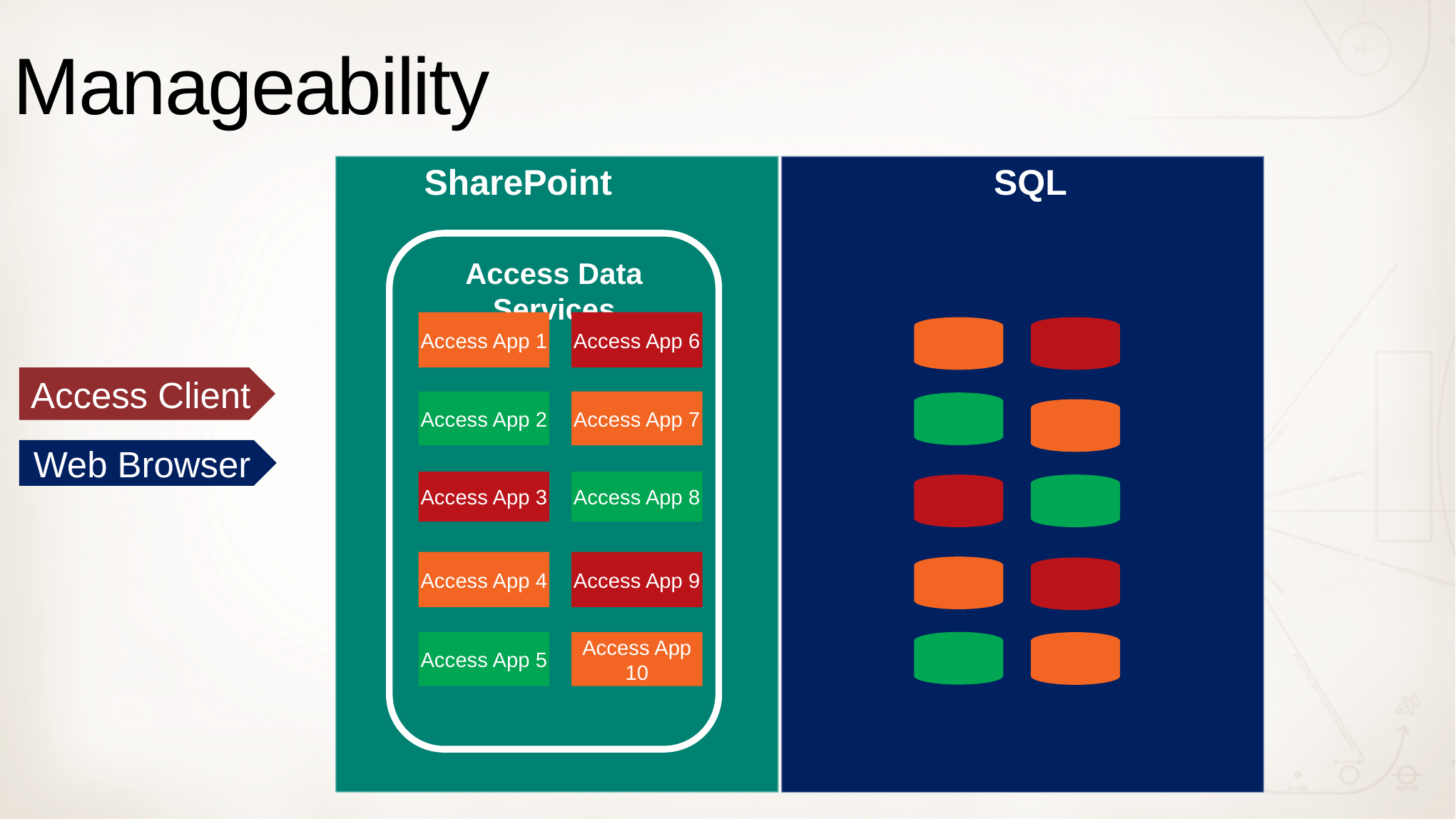

# Manageability
SharePoint 		                         SQL

Access Data Services
Access App 1
Access App 6

Access Client
Access App 2
Access App 7

Web Browser
Access App 3
Access App 8

Access App 4
Access App 9

Access App 5
Access App 10